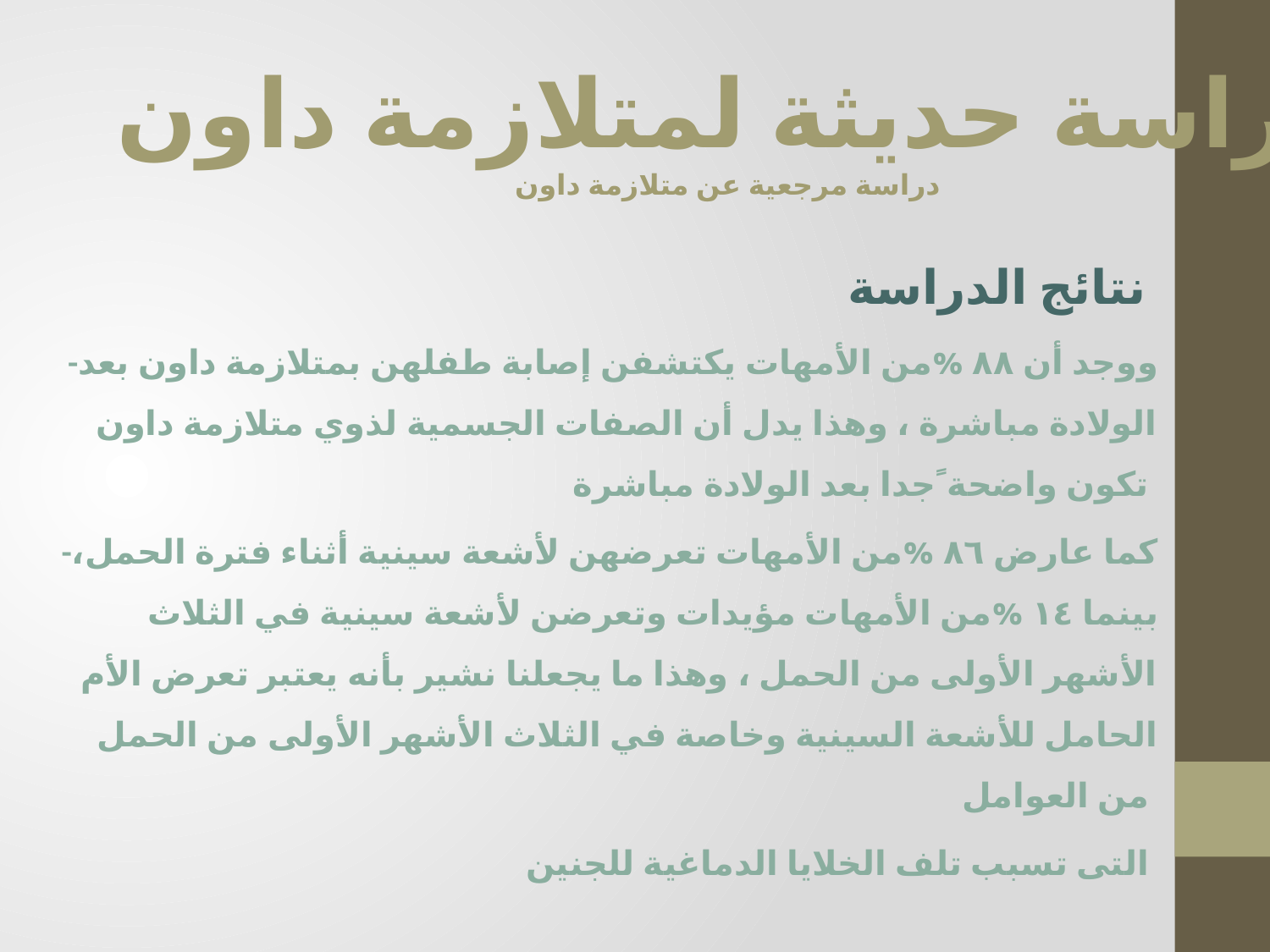

#
دراسة حديثة لمتلازمة داون
دراسة مرجعية عن متلازمة داون
نتائج الدراسة
-ووجد أن ٨٨ %من الأمھات یكتشفن إصابة طفلھن بمتلازمة داون بعد الولادة مباشرة ، وھذا یدل أن الصفات الجسمیة لذوي متلازمة داون تكون واضحة ًجدا بعد الولادة مباشرة
-كما عارض ٨٦ %من الأمھات تعرضھن لأشعة سینیة أثناء فترة الحمل، بینما ١٤ %من الأمھات مؤیدات وتعرضن لأشعة سینیة في الثلاث الأشھر الأولى من الحمل ، وھذا ما یجعلنا نشیر بأنه یعتبر تعرض الأم الحامل للأشعة السینیة وخاصة في الثلاث الأشھر الأولى من الحمل من العوامل
التى تسبب تلف الخلایا الدماغیة للجنین